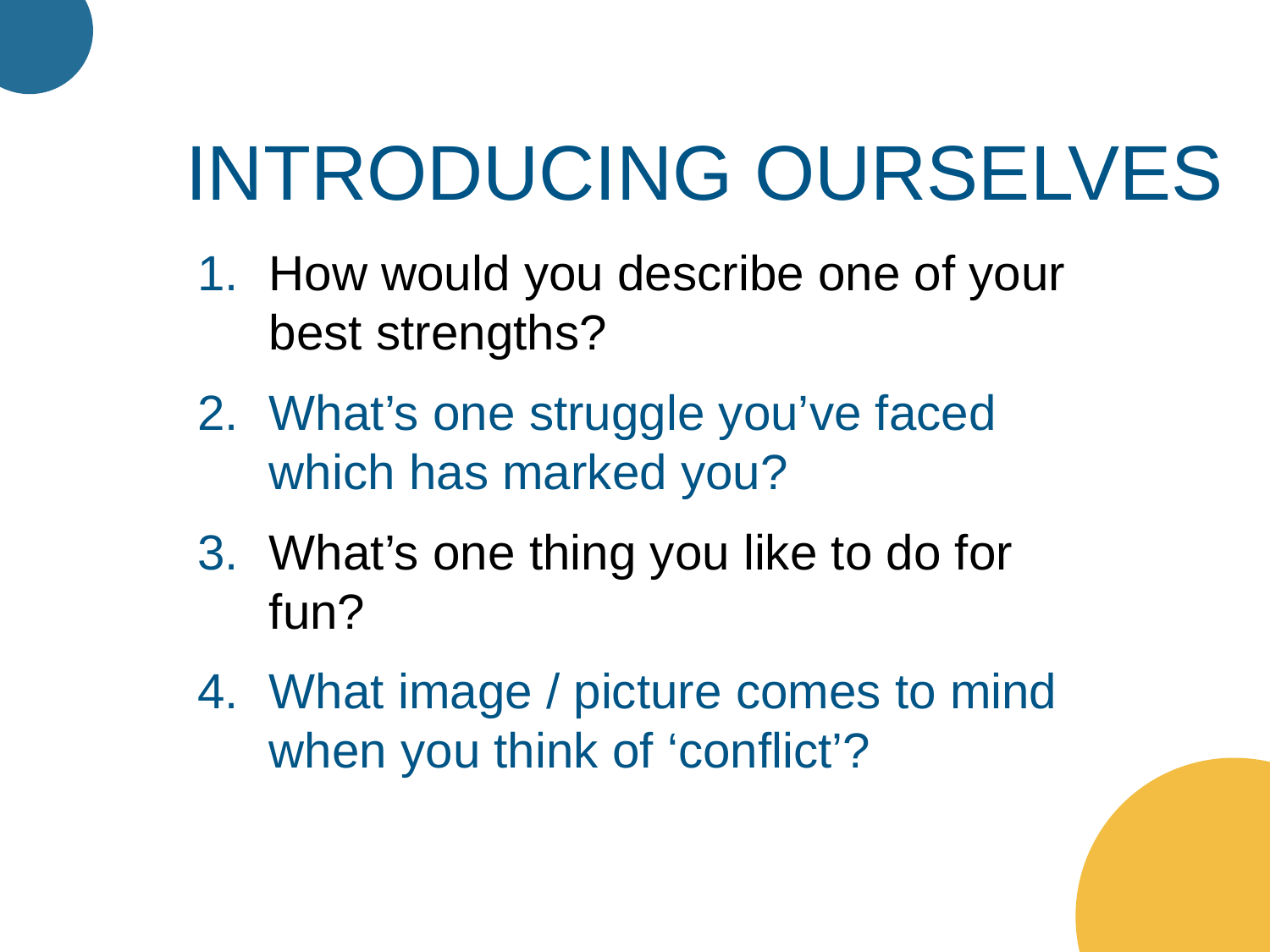

Introducing ourselves
How would you describe one of your best strengths?
What’s one struggle you’ve faced which has marked you?
What’s one thing you like to do for fun?
What image / picture comes to mind when you think of ‘conflict’?